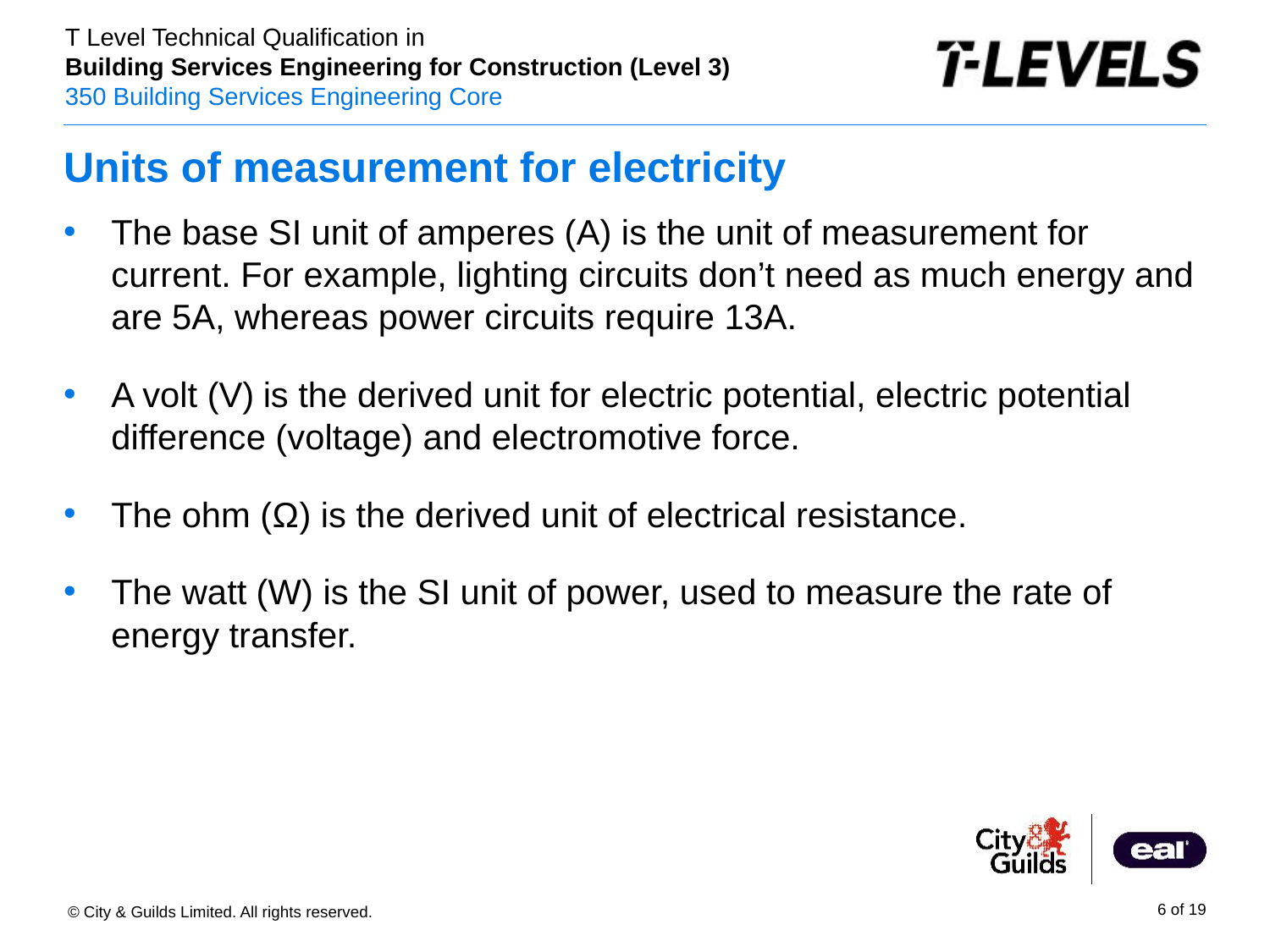

Units of measurement for electricity
The base SI unit of amperes (A) is the unit of measurement for current. For example, lighting circuits don’t need as much energy and are 5A, whereas power circuits require 13A.
A volt (V) is the derived unit for electric potential, electric potential difference (voltage) and electromotive force.
The ohm (Ω) is the derived unit of electrical resistance.
The watt (W) is the SI unit of power, used to measure the rate of energy transfer.